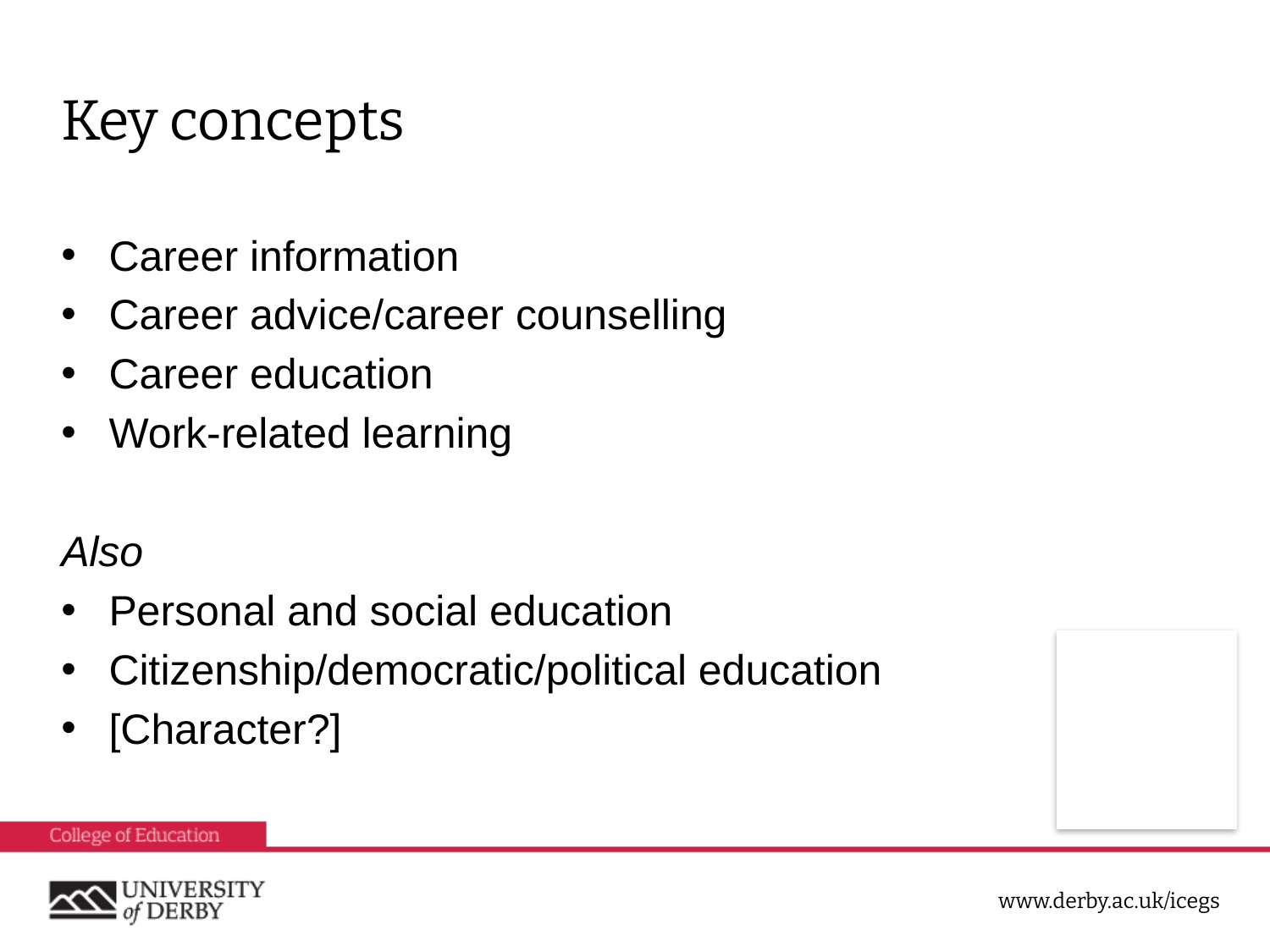

# Key concepts
Career information
Career advice/career counselling
Career education
Work-related learning

Also
Personal and social education
Citizenship/democratic/political education
[Character?]